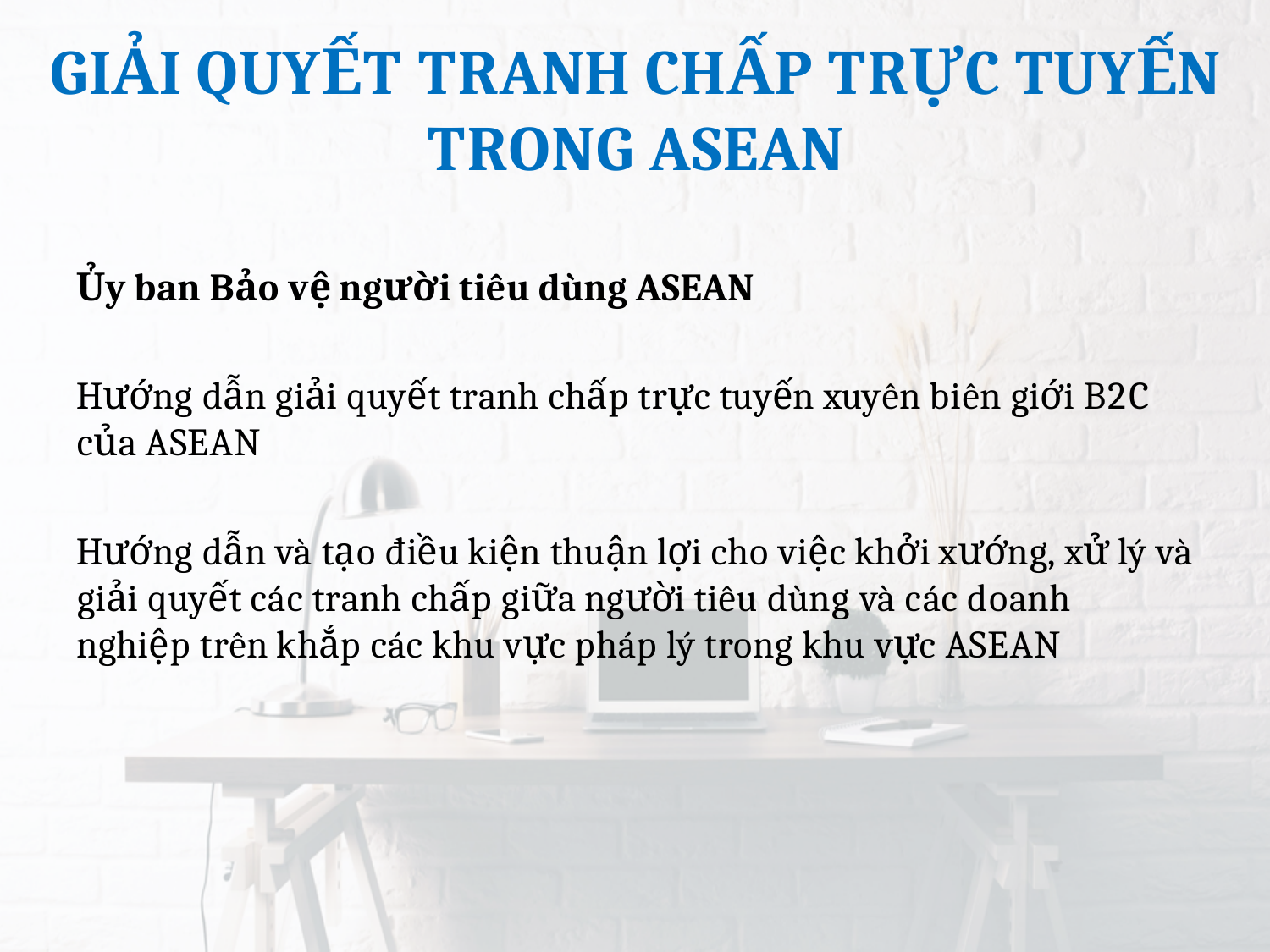

GIẢI QUYẾT TRANH CHẤP TRỰC TUYẾN TRONG ASEAN
Ủy ban Bảo vệ người tiêu dùng ASEAN

Hướng dẫn giải quyết tranh chấp trực tuyến xuyên biên giới B2C của ASEAN

Hướng dẫn và tạo điều kiện thuận lợi cho việc khởi xướng, xử lý và giải quyết các tranh chấp giữa người tiêu dùng và các doanh nghiệp trên khắp các khu vực pháp lý trong khu vực ASEAN